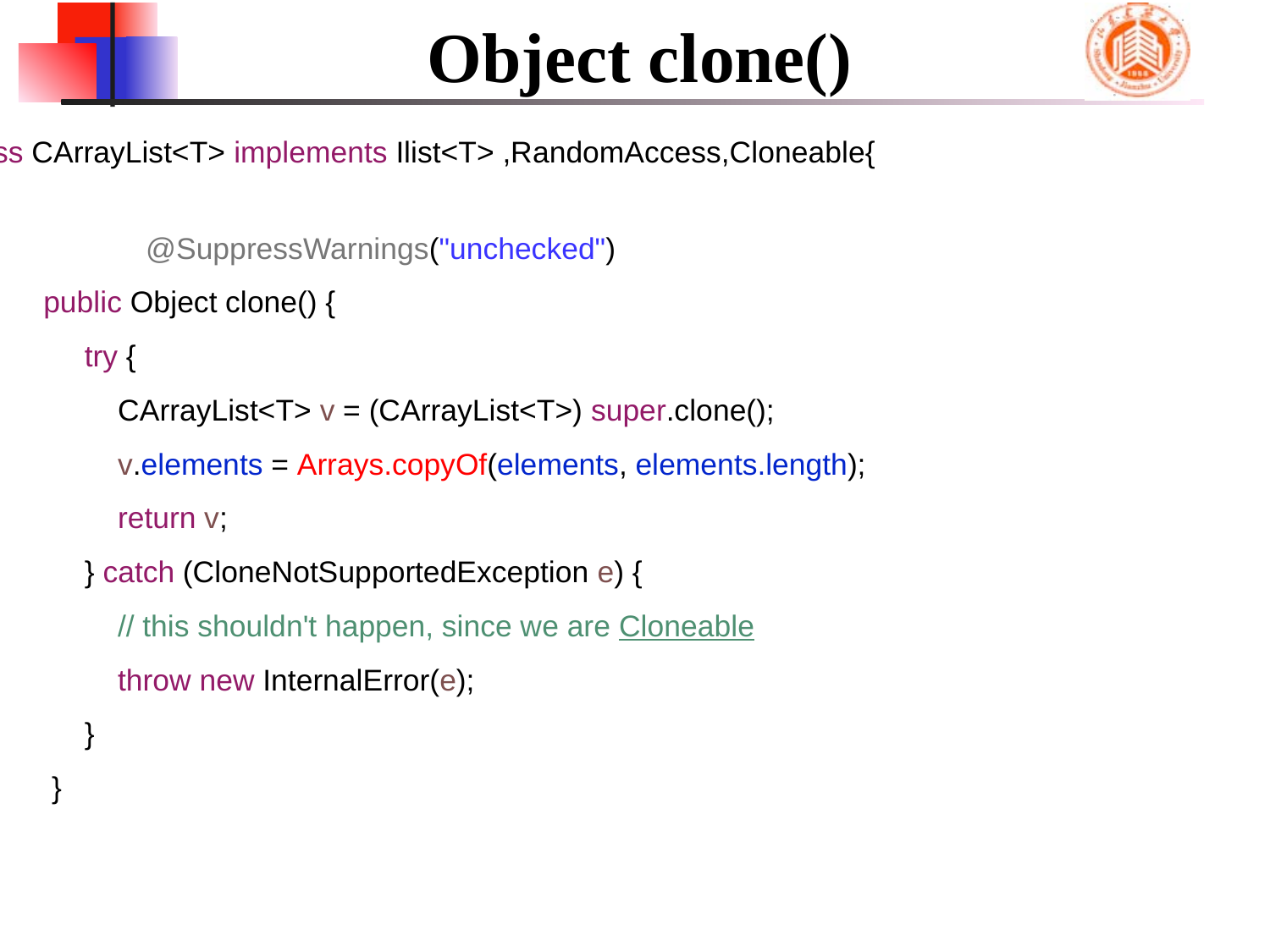

# Object clone()
public class CArrayList<T> implements Ilist<T> ,RandomAccess,Cloneable{
	@SuppressWarnings("unchecked")
   public Object clone() {
        try {
            CArrayList<T> v = (CArrayList<T>) super.clone();
            v.elements = Arrays.copyOf(elements, elements.length);
            return v;
        } catch (CloneNotSupportedException e) {
            // this shouldn't happen, since we are Cloneable
            throw new InternalError(e);
        }
    }